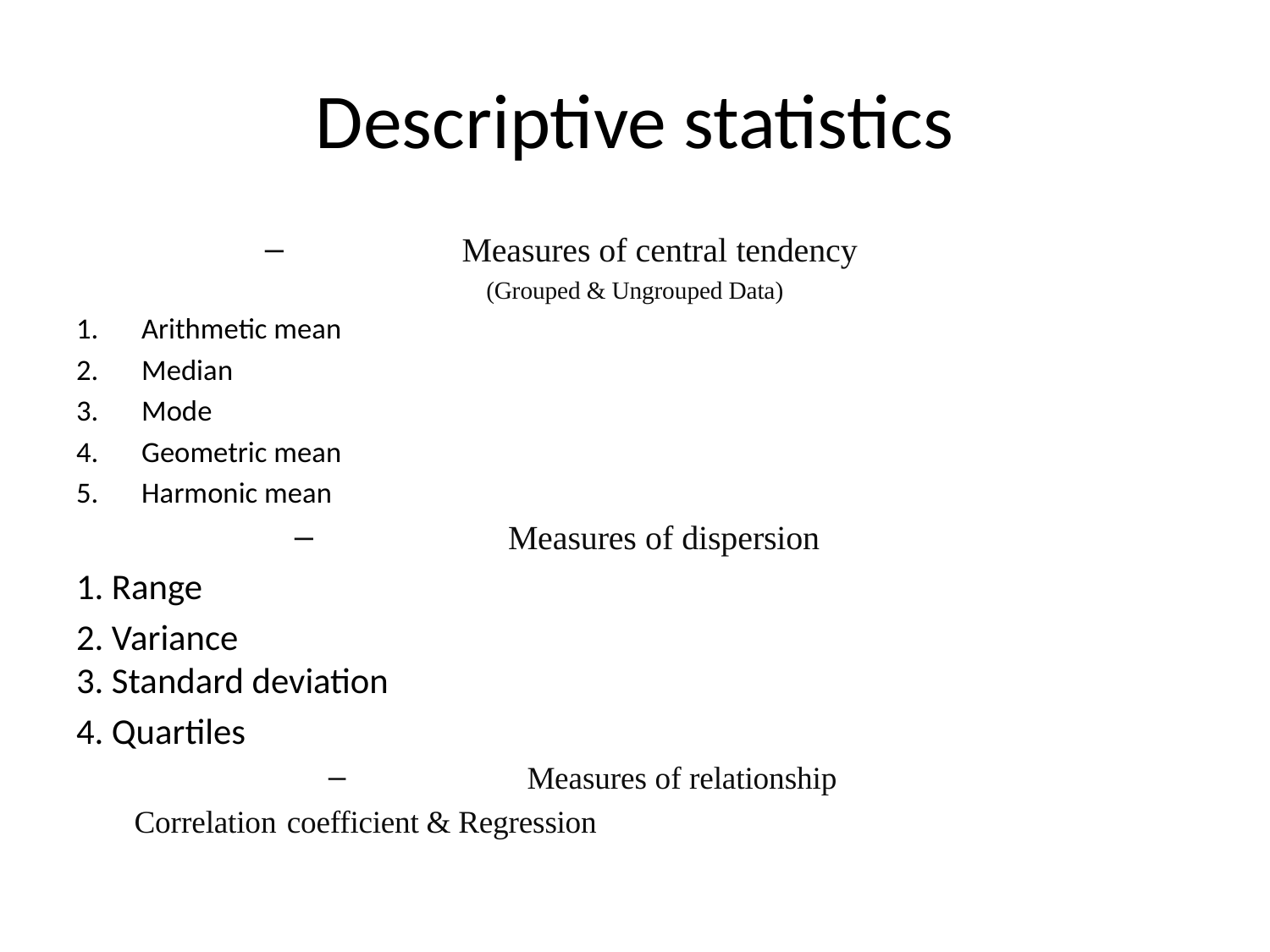

# Descriptive statistics
Measures of central tendency
(Grouped & Ungrouped Data)
Arithmetic mean
Median
Mode
Geometric mean
Harmonic mean
Measures of dispersion
1. Range
2. Variance
3. Standard deviation
4. Quartiles
Measures of relationship
Correlation coefficient & Regression